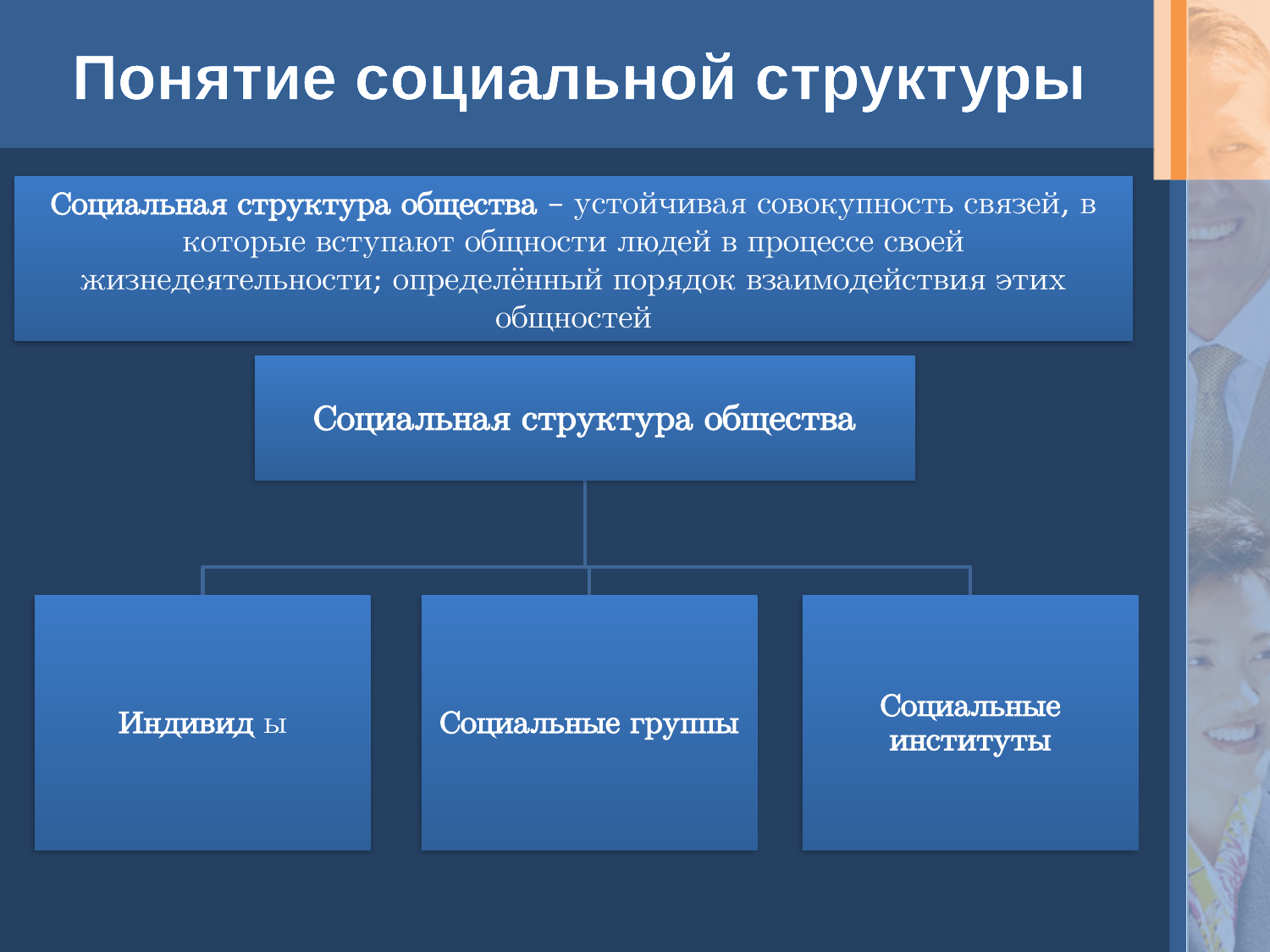

# Понятие социальной структуры
Социальная структура общества – устойчивая совокупность связей, в которые вступают общности людей в процессе своей жизнедеятельности; определённый порядок взаимодействия этих общностей
Социальная структура общества
Индивид ы
Социальные группы
Социальные институты